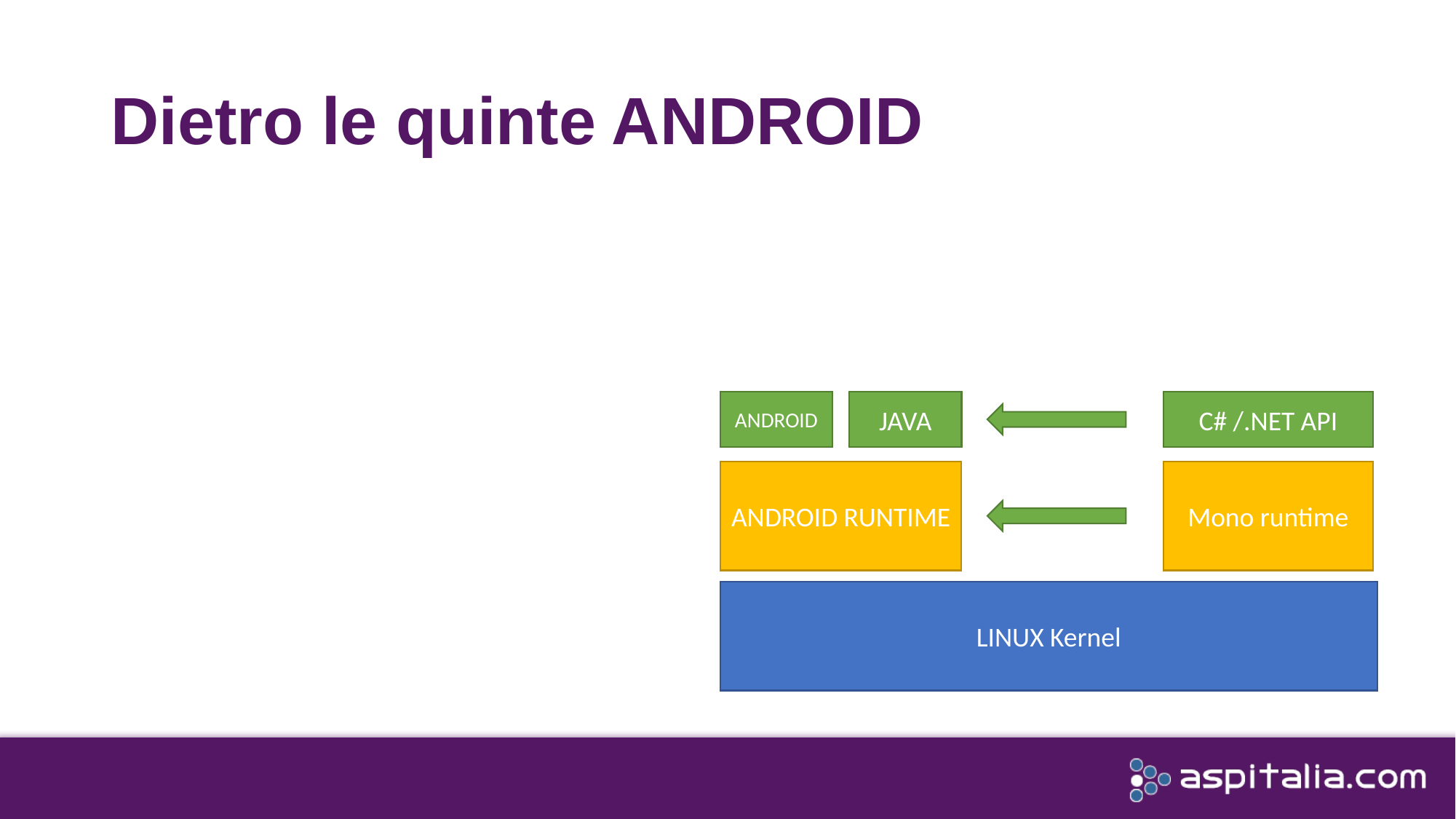

# Dietro le quinte ANDROID
ANDROID
C# /.NET API
JAVA

ANDROID RUNTIME
Mono runtime

LINUX Kernel